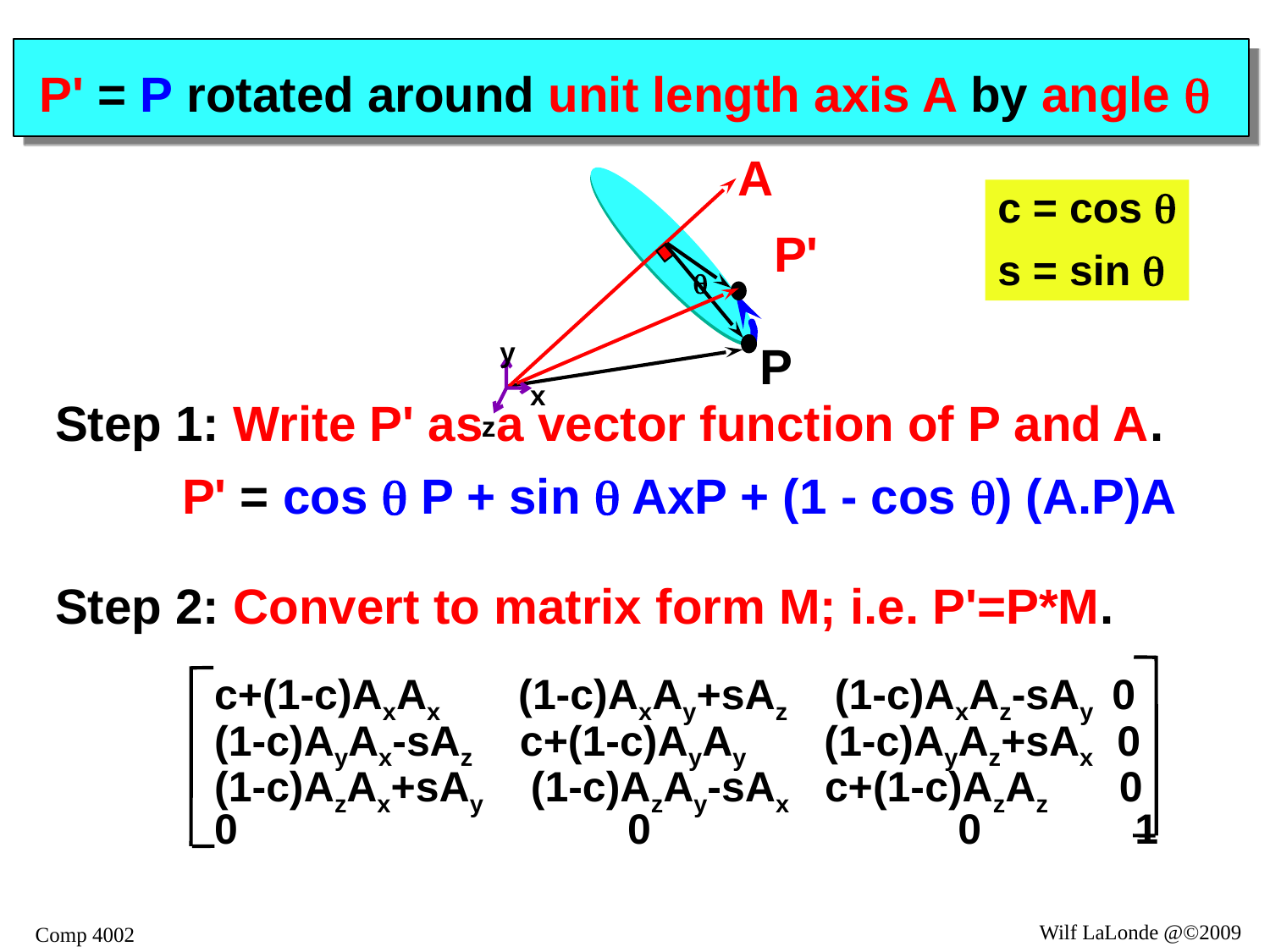

# P' = P rotated around unit length axis A by angle θ
A

P'

θ

y
x
z

P

Step 1: Write P' as a vector function of P and A.
	P' = cos θ P + sin θ AxP + (1 - cos θ) (A.P)A

Step 2: Convert to matrix form M; i.e. P'=P*M.

c = cos θ
s = sin θ

c+(1-c)AxAx       (1-c)AxAy+sAz    (1-c)AxAz-sAy  0
(1-c)AyAx-sAz    c+(1-c)AyAy       (1-c)AyAz+sAx  0
(1-c)AzAx+sAy    (1-c)AzAy-sAx   c+(1-c)AzAz      0
0                                 0                          0             1